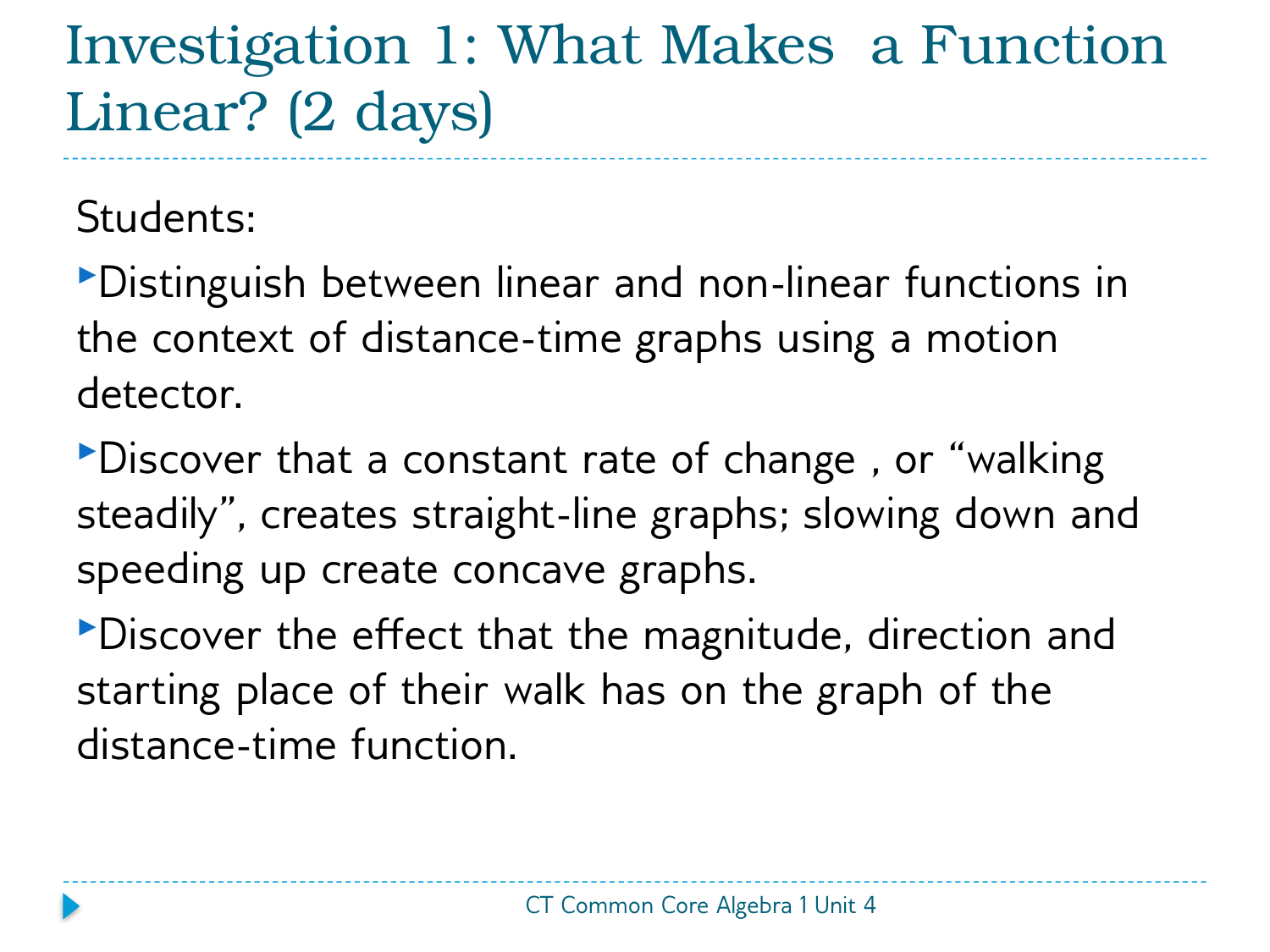

# Investigation 1: What Makes  a Function Linear? (2 days)
Students:
Distinguish between linear and non-linear functions in the context of distance-time graphs using a motion detector.
Discover that a constant rate of change , or “walking steadily”, creates straight-line graphs; slowing down and speeding up create concave graphs.
Discover the effect that the magnitude, direction and starting place of their walk has on the graph of the distance-time function.
CT Common Core Algebra 1 Unit 4